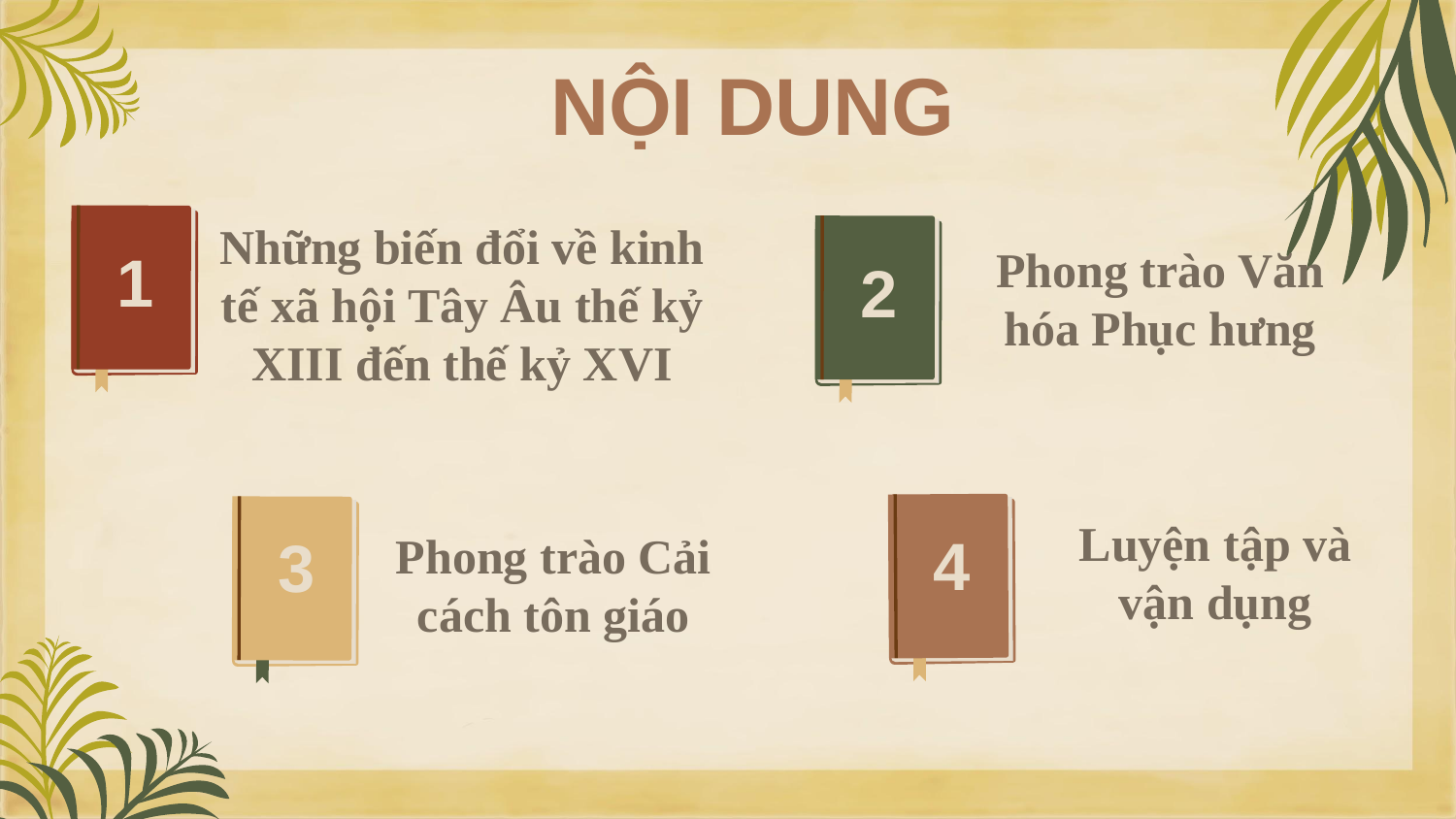

# NỘI DUNG

Những biến đổi về kinh tế xã hội Tây Âu thế kỷ XIII đến thế kỷ XVI
1
2
Phong trào Văn hóa Phục hưng

4
3
Luyện tập và vận dụng
Phong trào Cải cách tôn giáo